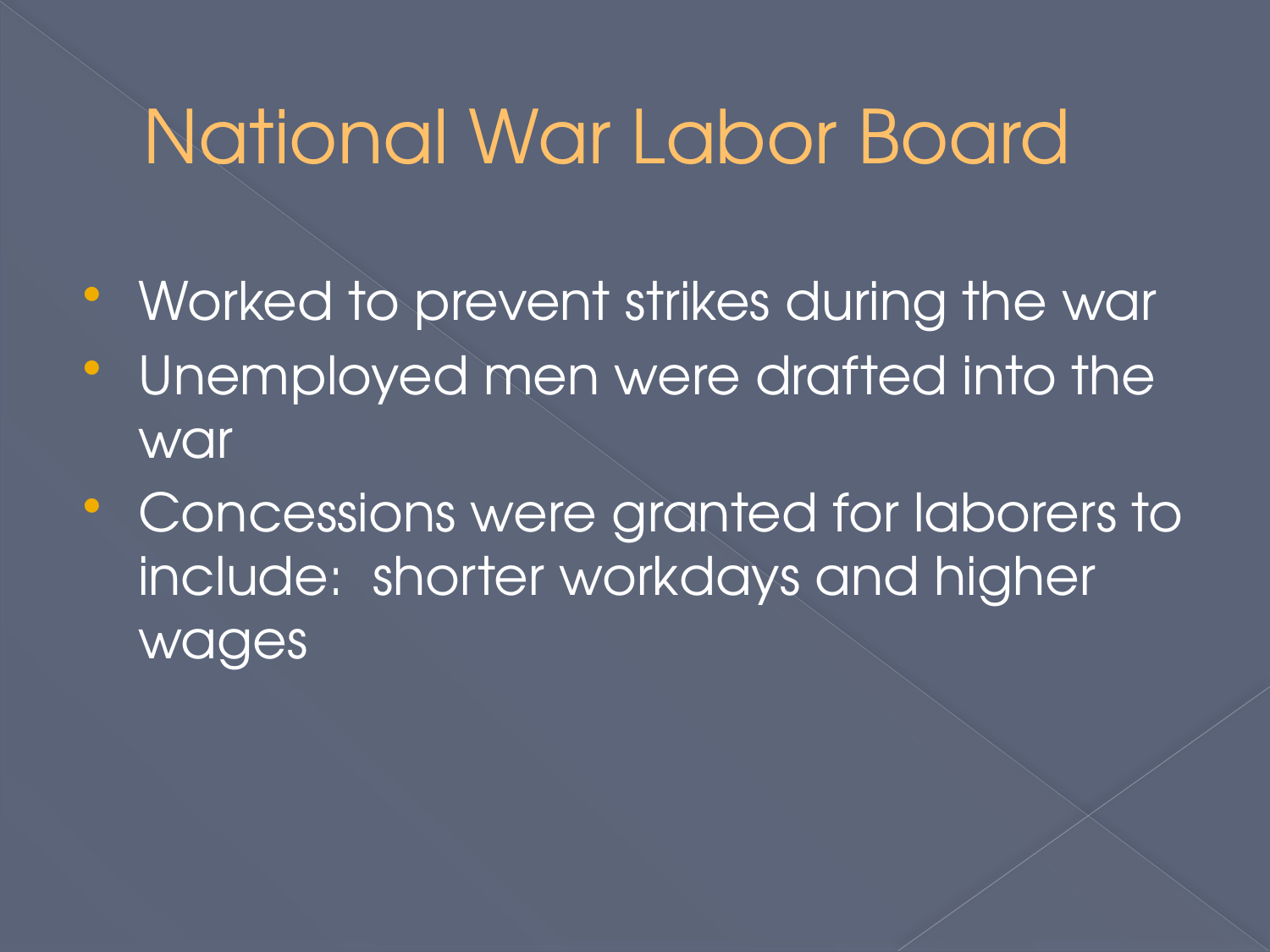

# National War Labor Board
Worked to prevent strikes during the war
Unemployed men were drafted into the war
Concessions were granted for laborers to include:  shorter workdays and higher wages